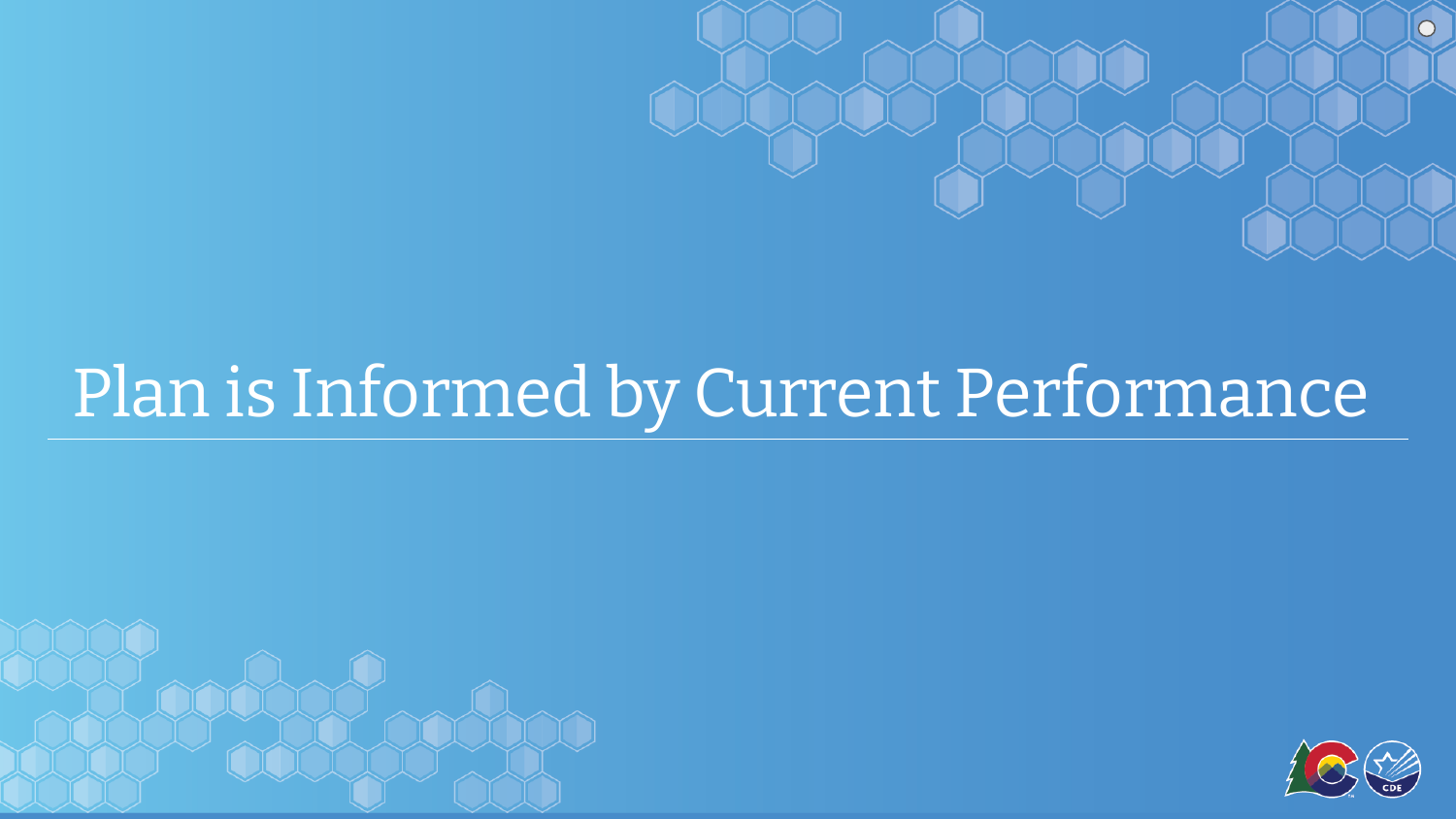

# Plan is Informed by Current Performance